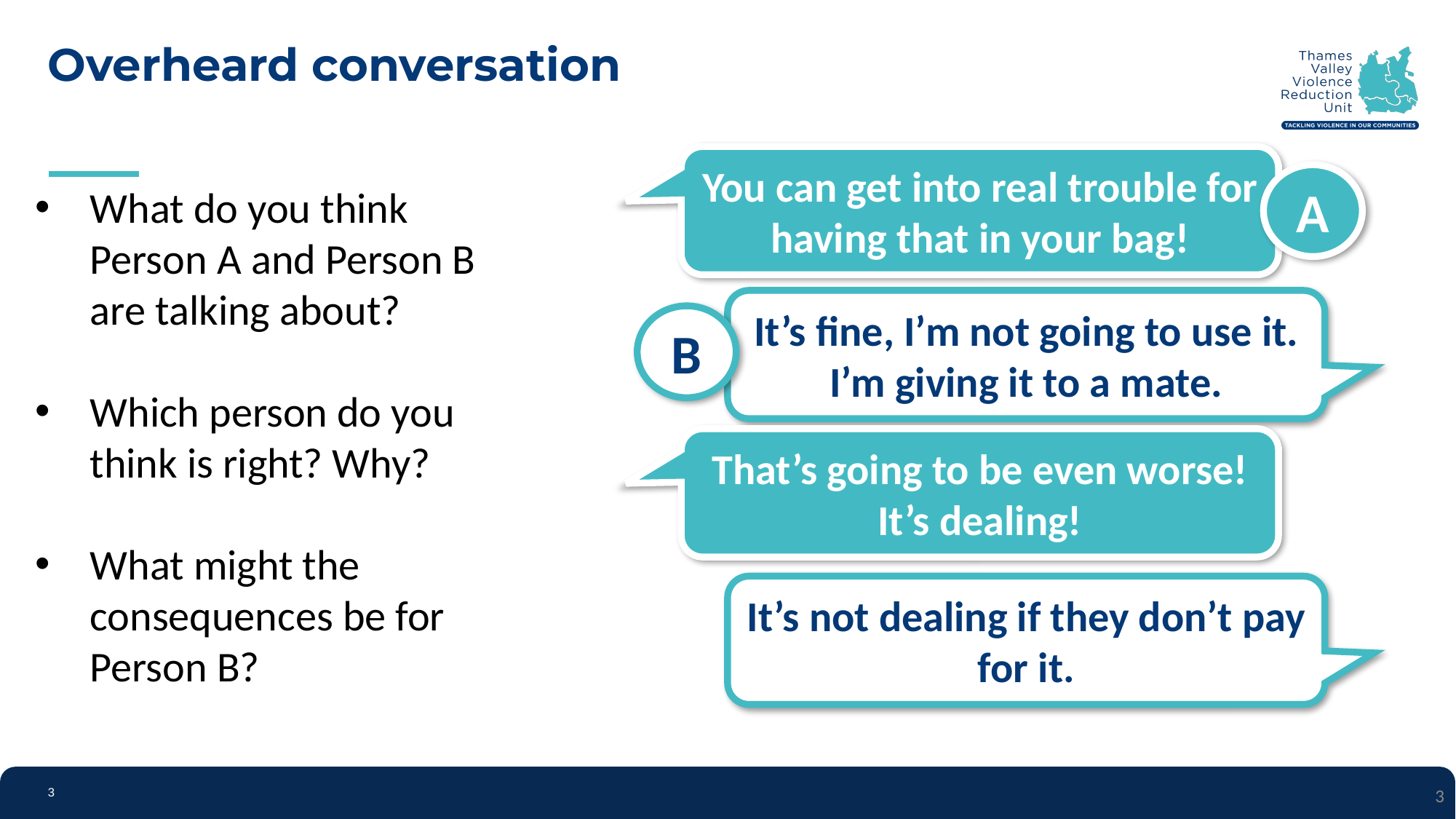

# Overheard conversation
You can get into real trouble for having that in your bag!
A
What do you think Person A and Person B are talking about?

Which person do you think is right? Why?

What might the consequences be for Person B?

It’s fine, I’m not going to use it.
I’m giving it to a mate.
B
That’s going to be even worse!
It’s dealing!
It’s not dealing if they don’t pay for it.
3
3